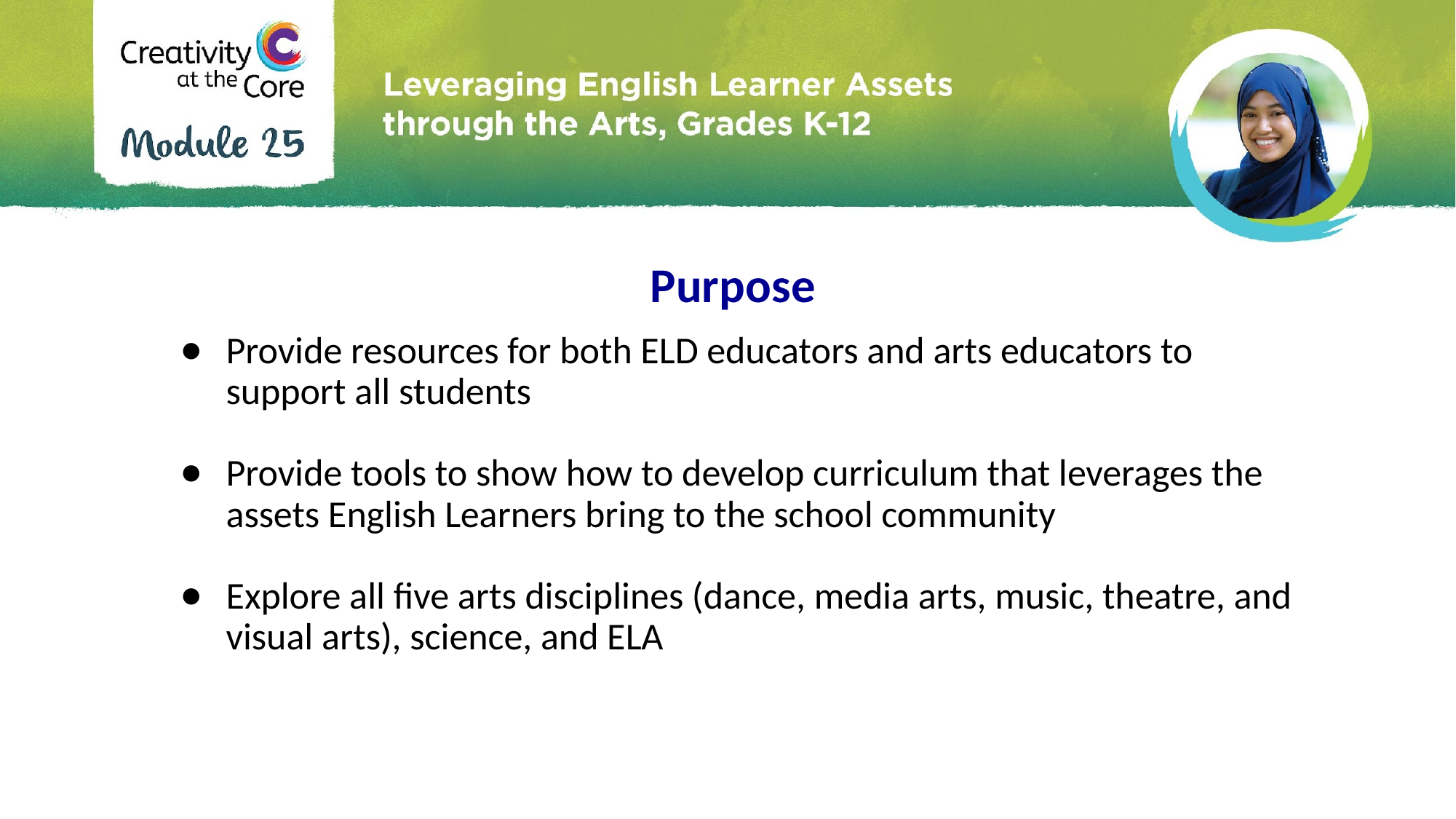

Purpose
Provide resources for both ELD educators and arts educators to support all students

Provide tools to show how to develop curriculum that leverages the assets English Learners bring to the school community

Explore all five arts disciplines (dance, media arts, music, theatre, and visual arts), science, and ELA